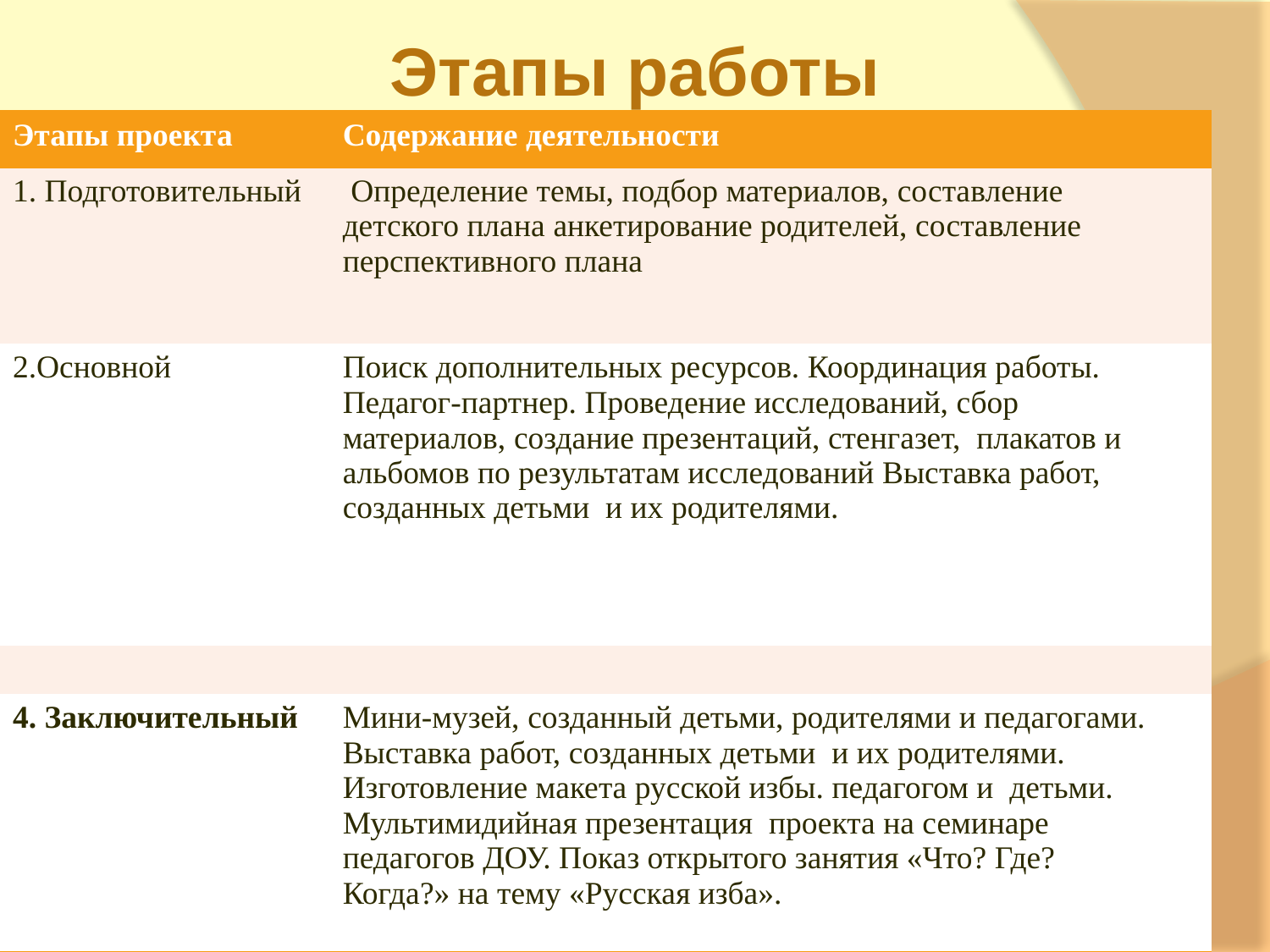

# Этапы работы
| Этапы проекта | Содержание деятельности |  |
| --- | --- | --- |
| 1. Подготовительный | Определение темы, подбор материалов, составление детского плана анкетирование родителей, составление перспективного плана |  |
| 2.Основной | Поиск дополнительных ресурсов. Координация работы. Педагог-партнер. Проведение исследований, сбор материалов, создание презентаций, стенгазет, плакатов и альбомов по результатам исследований Выставка работ, созданных детьми и их родителями. |  |
|  |  |  |
| 4. Заключительный | Мини-музей, созданный детьми, родителями и педагогами. Выставка работ, созданных детьми и их родителями. Изготовление макета русской избы. педагогом и детьми. Мультимидийная презентация проекта на семинаре педагогов ДОУ. Показ открытого занятия «Что? Где? Когда?» на тему «Русская изба». |  |